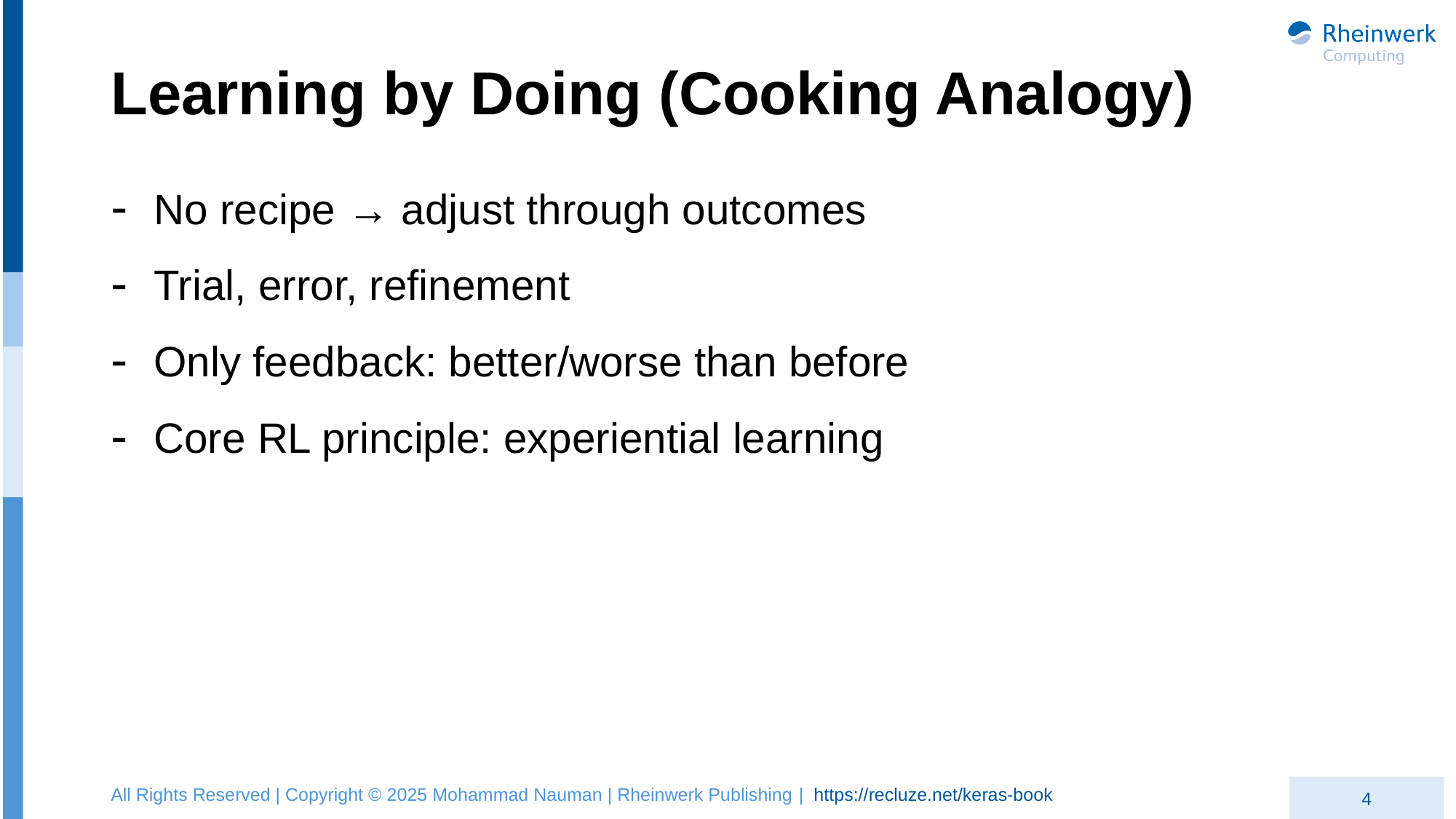

# Learning by Doing (Cooking Analogy)
No recipe → adjust through outcomes
Trial, error, refinement
Only feedback: better/worse than before
Core RL principle: experiential learning